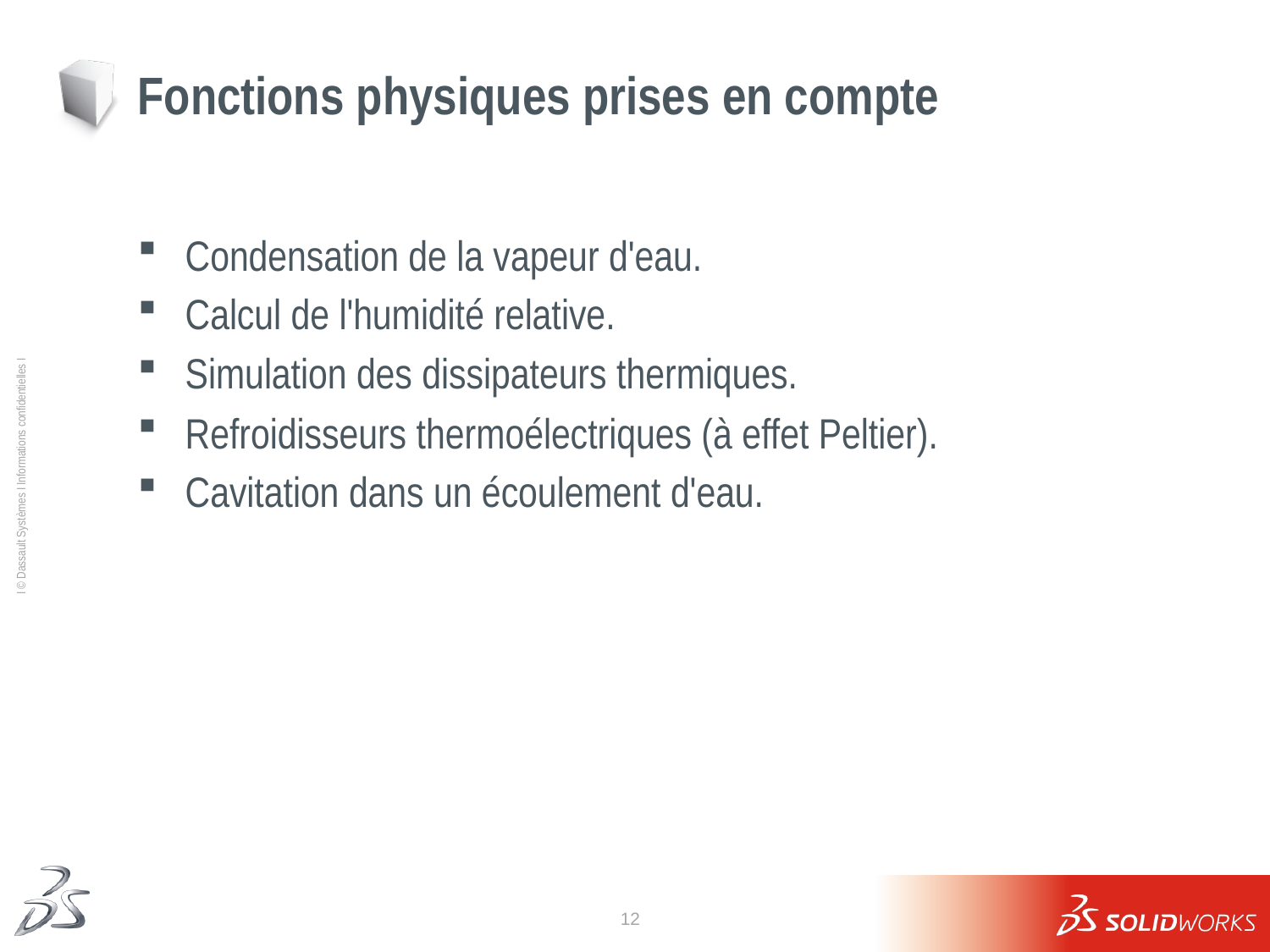

# Fonctions physiques prises en compte
Condensation de la vapeur d'eau.
Calcul de l'humidité relative.
Simulation des dissipateurs thermiques.
Refroidisseurs thermoélectriques (à effet Peltier).
Cavitation dans un écoulement d'eau.